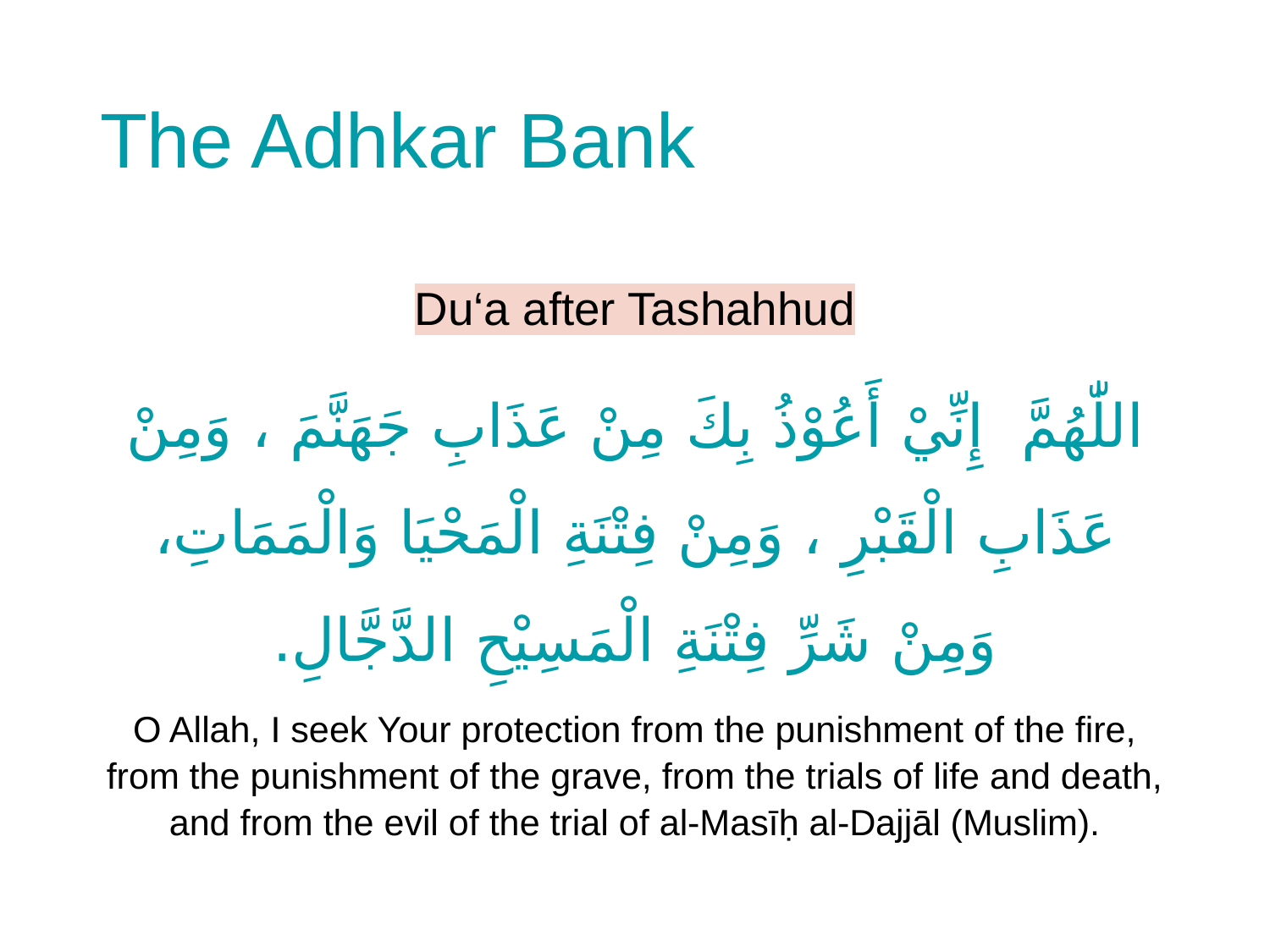

# The Adhkar Bank

Du‘a after Tashahhud
اللّٰهُمَّ  إِنِّيْ أَعُوْذُ بِكَ مِنْ عَذَابِ جَهَنَّمَ ، وَمِنْ عَذَابِ الْقَبْرِ ، وَمِنْ فِتْنَةِ الْمَحْيَا وَالْمَمَاتِ، وَمِنْ شَرِّ فِتْنَةِ الْمَسِيْحِ الدَّجَّالِ.
O Allah, I seek Your protection from the punishment of the fire, from the punishment of the grave, from the trials of life and death, and from the evil of the trial of al-Masīḥ al-Dajjāl (Muslim).